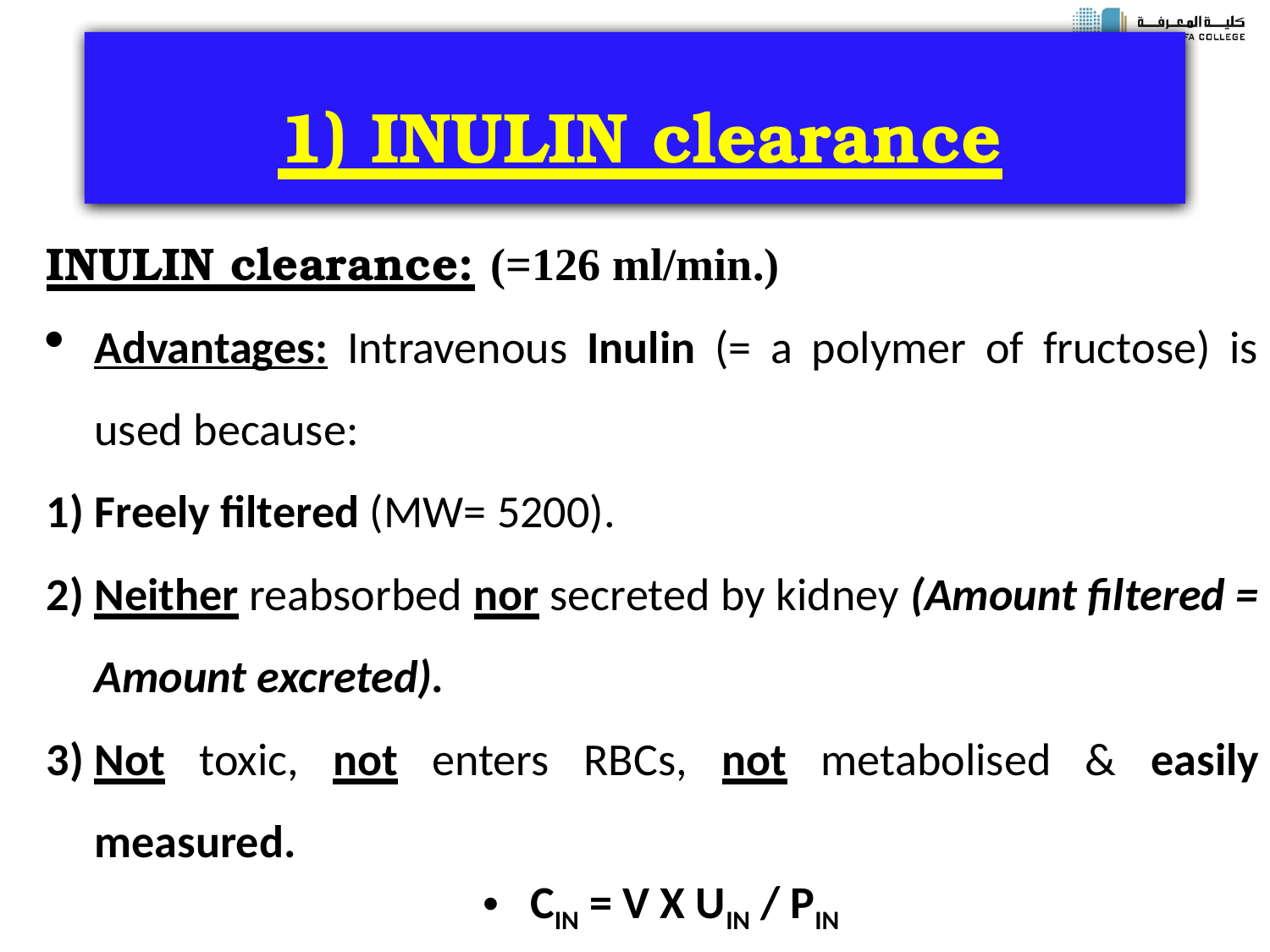

# 1) INULIN clearance
INULIN clearance: (=126 ml/min.)
Advantages: Intravenous Inulin (= a polymer of fructose) is used because:
Freely filtered (MW= 5200).
Neither reabsorbed nor secreted by kidney (Amount filtered = Amount excreted).
Not toxic, not enters RBCs, not metabolised & easily measured.
CIN = V X UIN / PIN